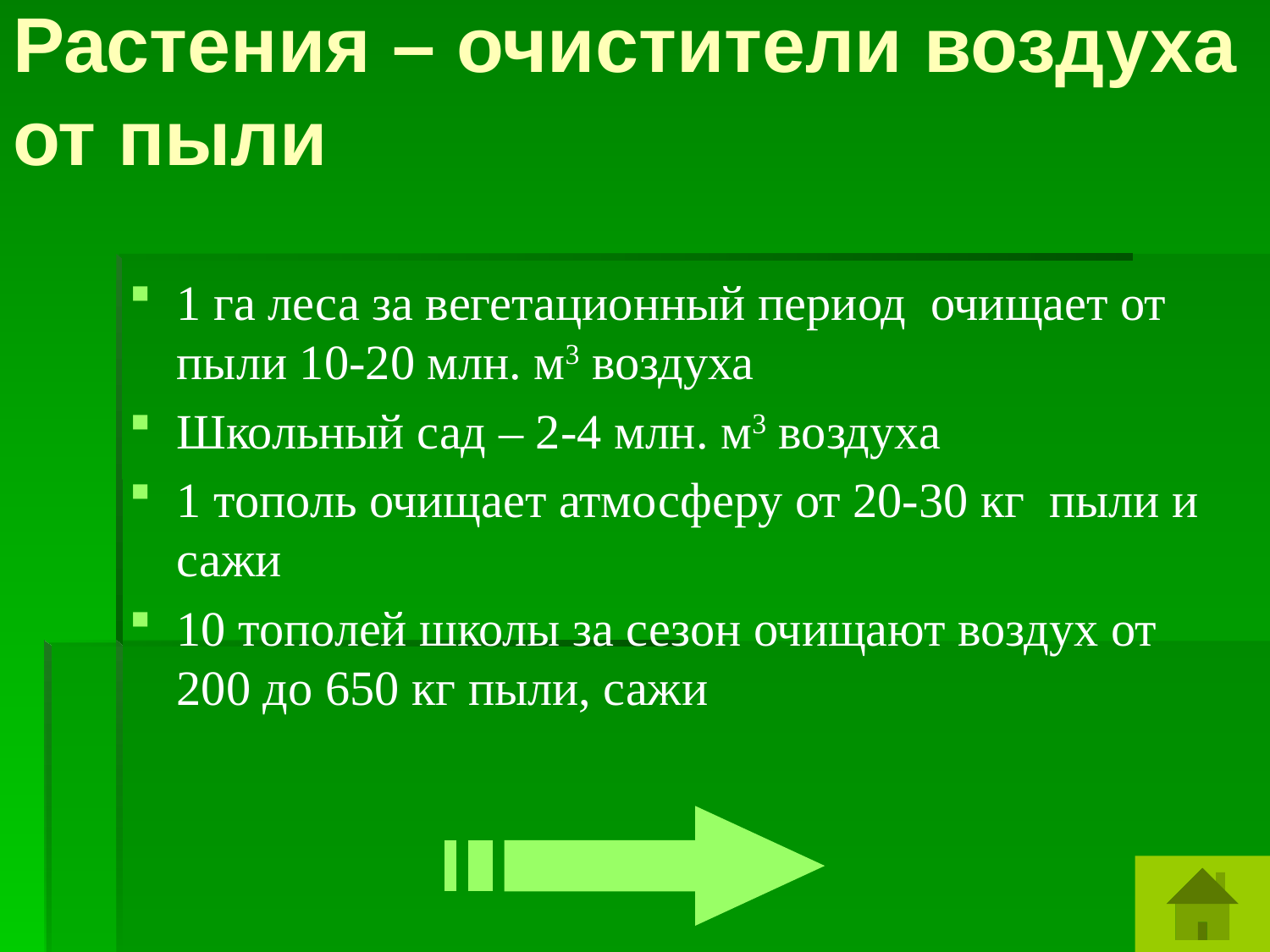

# Растения – очистители воздуха от пыли
1 га леса за вегетационный период  очищает от пыли 10-20 млн. м3 воздуха
Школьный сад – 2-4 млн. м3 воздуха
1 тополь очищает атмосферу от 20-30 кг  пыли и сажи
10 тополей школы за сезон очищают воздух от 200 до 650 кг пыли, сажи